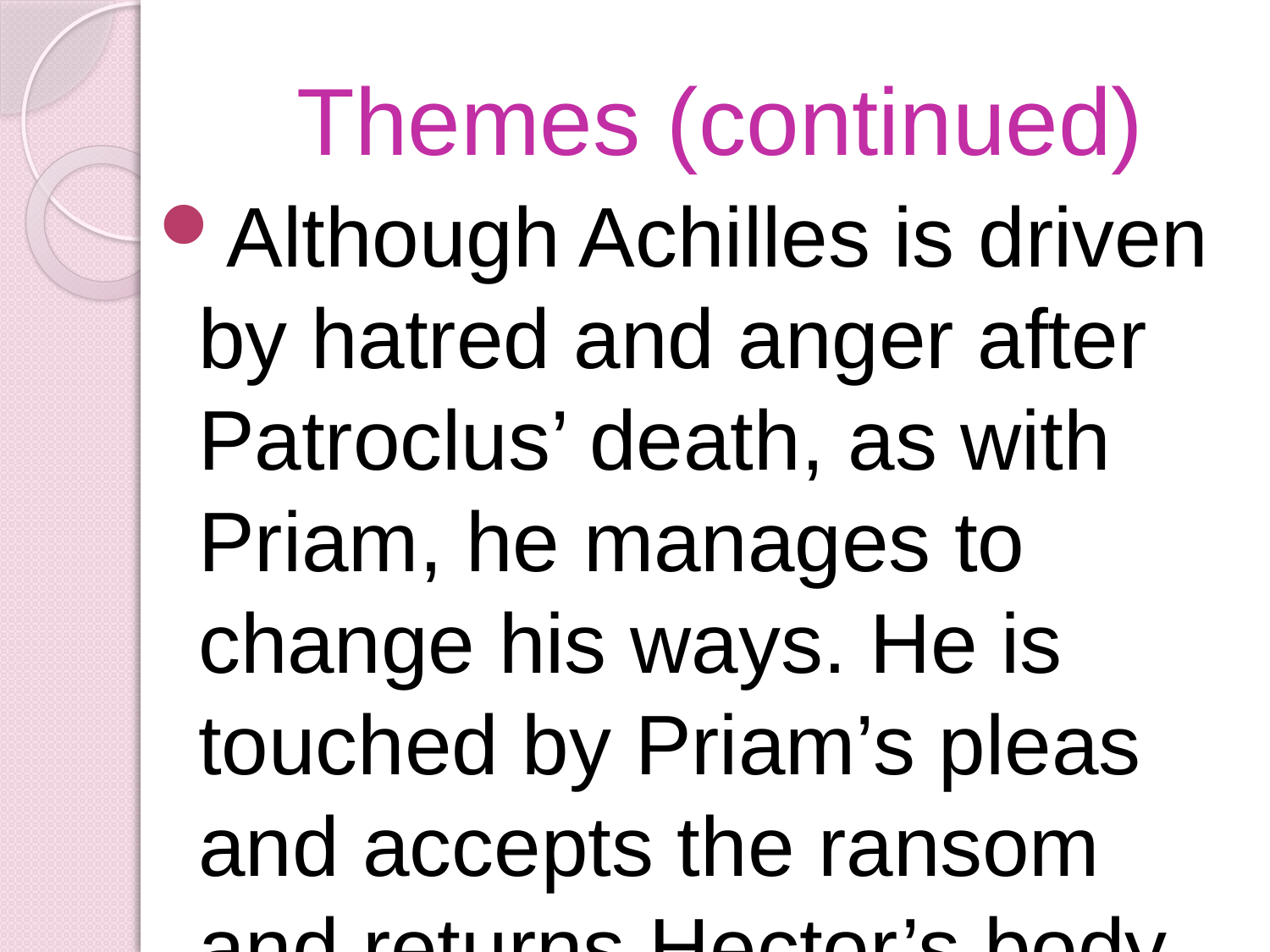

# Themes (continued)
Although Achilles is driven by hatred and anger after Patroclus’ death, as with Priam, he manages to change his ways. He is touched by Priam’s pleas and accepts the ransom and returns Hector’s body.